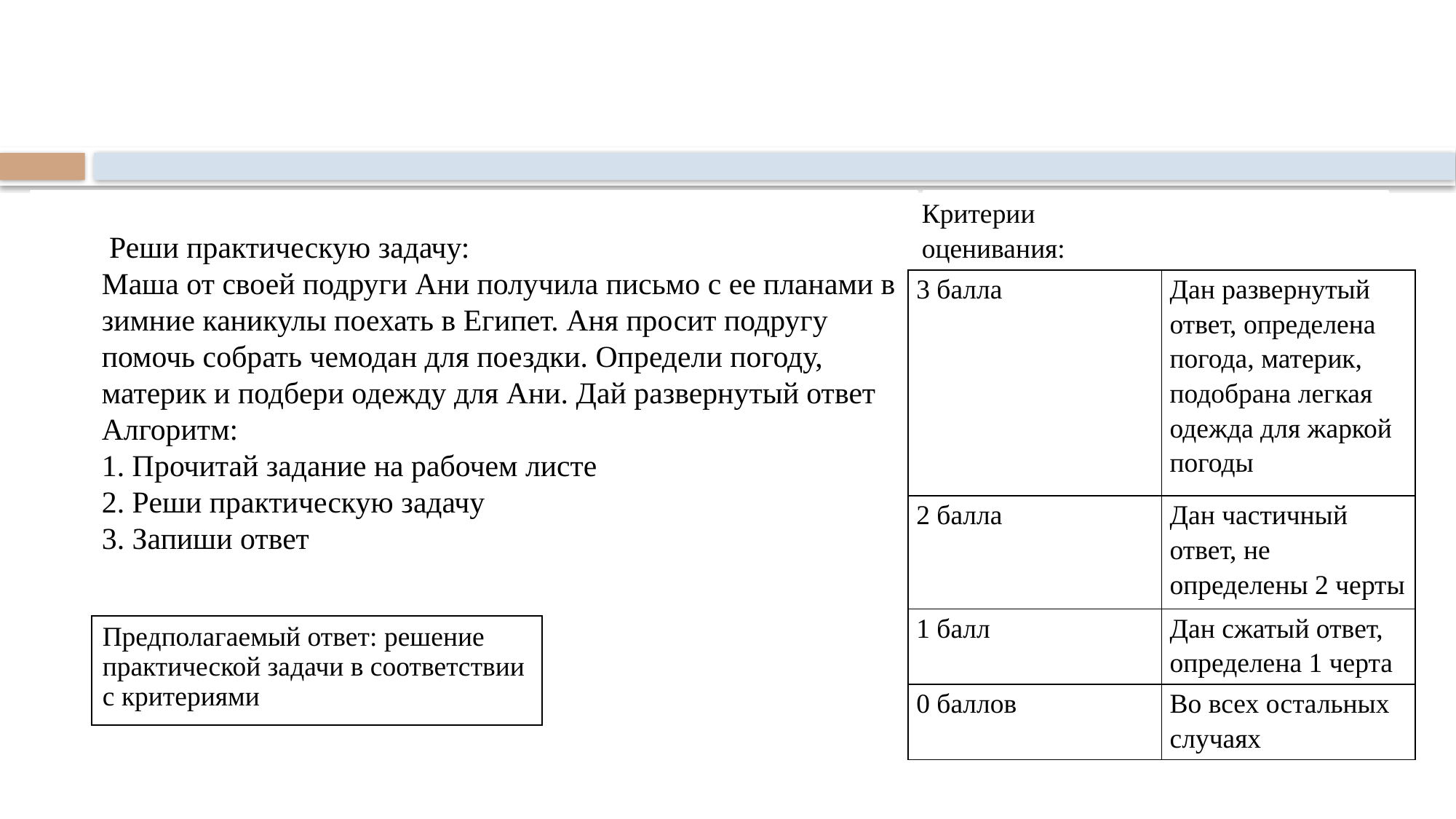

#

| Критерии оценивания: |  |
| --- | --- |
| 3 балла | Дан развернутый ответ, определена погода, материк, подобрана легкая одежда для жаркой погоды |
| 2 балла | Дан частичный ответ, не определены 2 черты |
| 1 балл | Дан сжатый ответ, определена 1 черта |
| 0 баллов | Во всех остальных случаях |
 Реши практическую задачу:
Маша от своей подруги Ани получила письмо с ее планами в зимние каникулы поехать в Египет. Аня просит подругу помочь собрать чемодан для поездки. Определи погоду, материк и подбери одежду для Ани. Дай развернутый ответ
Алгоритм:
1. Прочитай задание на рабочем листе
2. Реши практическую задачу
3. Запиши ответ

| Предполагаемый ответ: решение практической задачи в соответствии с критериями |
| --- |